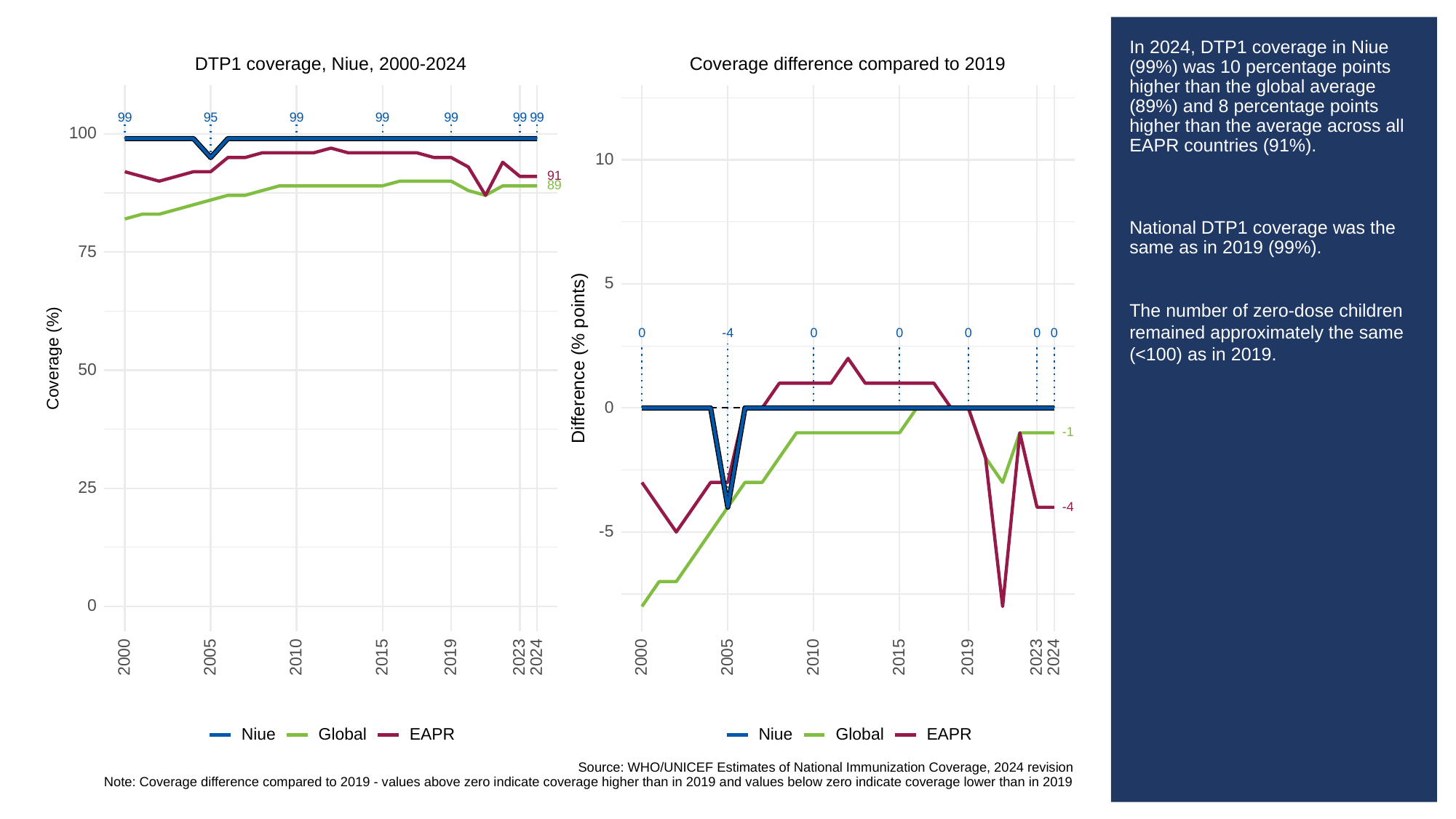

# In 2024, DTP1 coverage in Niue (99%) was 10 percentage points higher than the global average (89%) and 8 percentage points higher than the average across all EAPR countries (91%).

National DTP1 coverage was the same as in 2019 (99%).

The number of zero-dose children remained approximately the same (<100) as in 2019.

Coverage difference compared to 2019
DTP1 coverage, Niue, 2000-2024

99
95
99
99
99
99
99

100

10

91
89

75

5

0
0
0
0
0
0
-4

Difference (% points)
Coverage (%)

50

0

-1

25

-4
-5

0

2023
2023
2000
2005
2010
2015
2019
2024
2000
2005
2010
2015
2019
2024
Global
Global
Niue
Niue
EAPR
EAPR

Source: WHO/UNICEF Estimates of National Immunization Coverage, 2024 revision
Note: Coverage difference compared to 2019 - values above zero indicate coverage higher than in 2019 and values below zero indicate coverage lower than in 2019